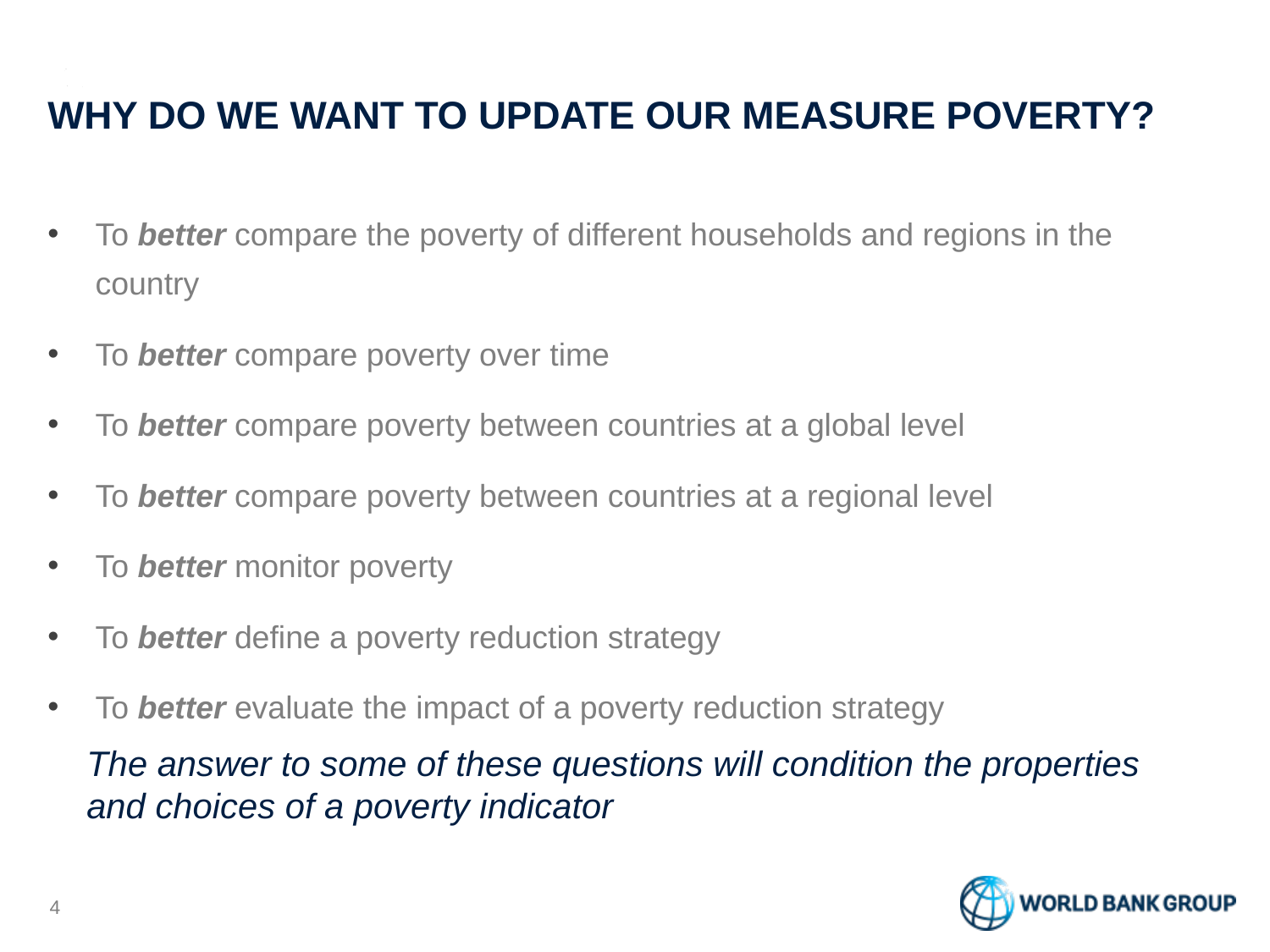

# WHY DO WE WANT TO UPDATE OUR MEASURE POVERTY?
To better compare the poverty of different households and regions in the country
To better compare poverty over time
To better compare poverty between countries at a global level
To better compare poverty between countries at a regional level
To better monitor poverty
To better define a poverty reduction strategy
To better evaluate the impact of a poverty reduction strategy

The answer to some of these questions will condition the properties and choices of a poverty indicator
4